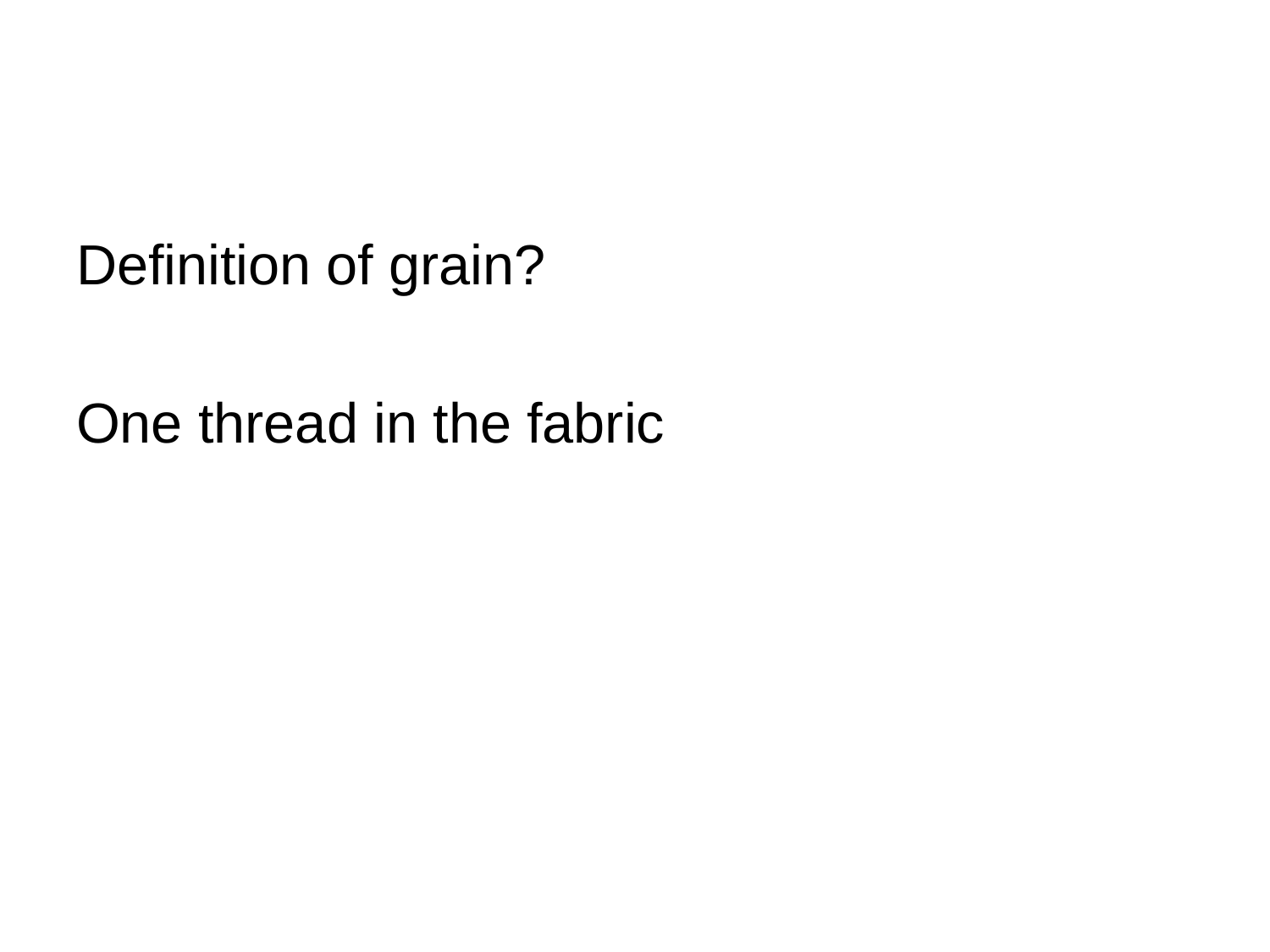

Definition of grain?

One thread in the fabric